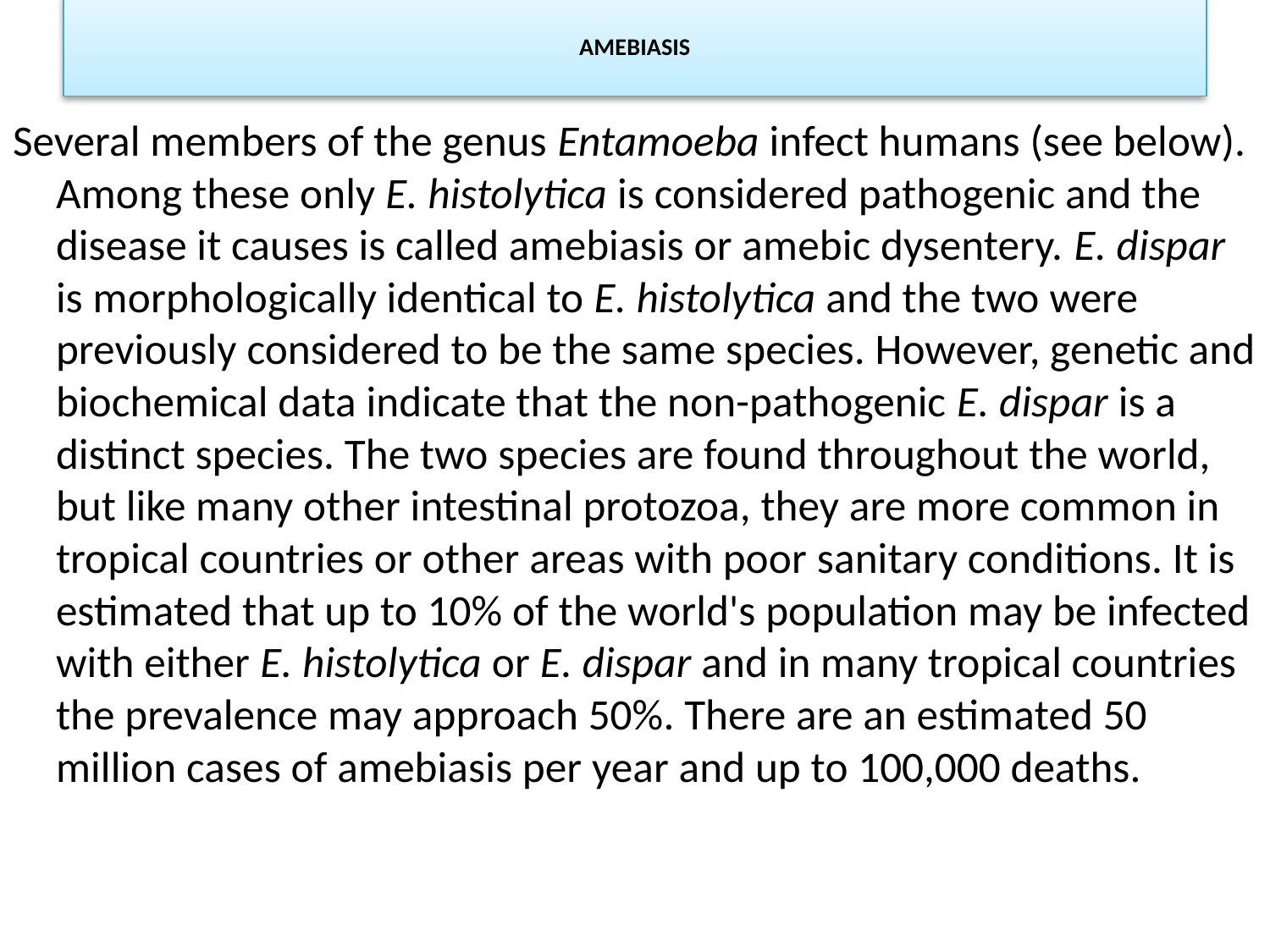

# AMEBIASIS
Several members of the genus Entamoeba infect humans (see below). Among these only E. histolytica is considered pathogenic and the disease it causes is called amebiasis or amebic dysentery. E. dispar is morphologically identical to E. histolytica and the two were previously considered to be the same species. However, genetic and biochemical data indicate that the non-pathogenic E. dispar is a distinct species. The two species are found throughout the world, but like many other intestinal protozoa, they are more common in tropical countries or other areas with poor sanitary conditions. It is estimated that up to 10% of the world's population may be infected with either E. histolytica or E. dispar and in many tropical countries the prevalence may approach 50%. There are an estimated 50 million cases of amebiasis per year and up to 100,000 deaths.